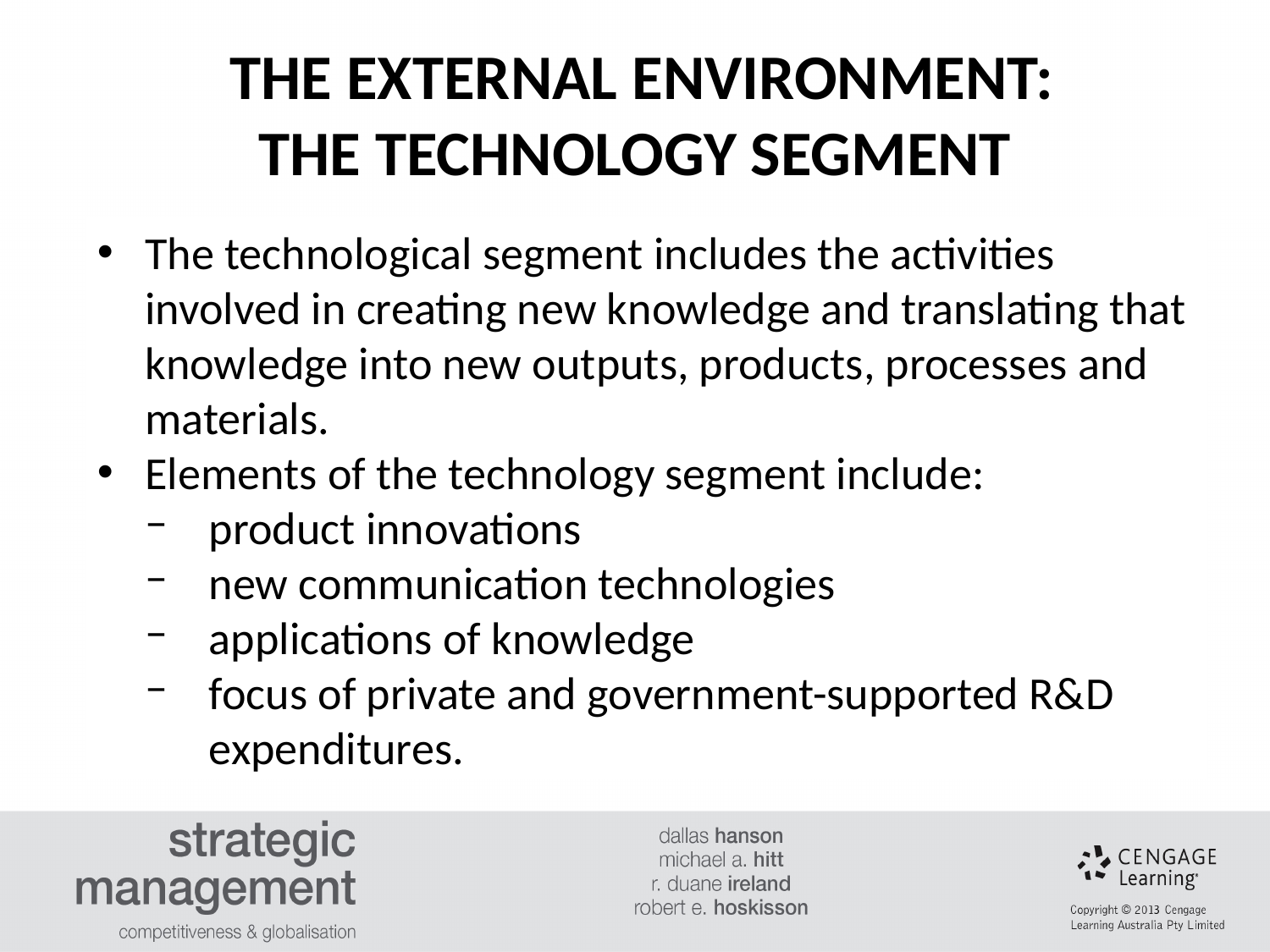

THE EXTERNAL ENVIRONMENT:
THE TECHNOLOGY SEGMENT
#
The technological segment includes the activities involved in creating new knowledge and translating that knowledge into new outputs, products, processes and materials.
Elements of the technology segment include:
product innovations
new communication technologies
applications of knowledge
focus of private and government-supported R&D expenditures.